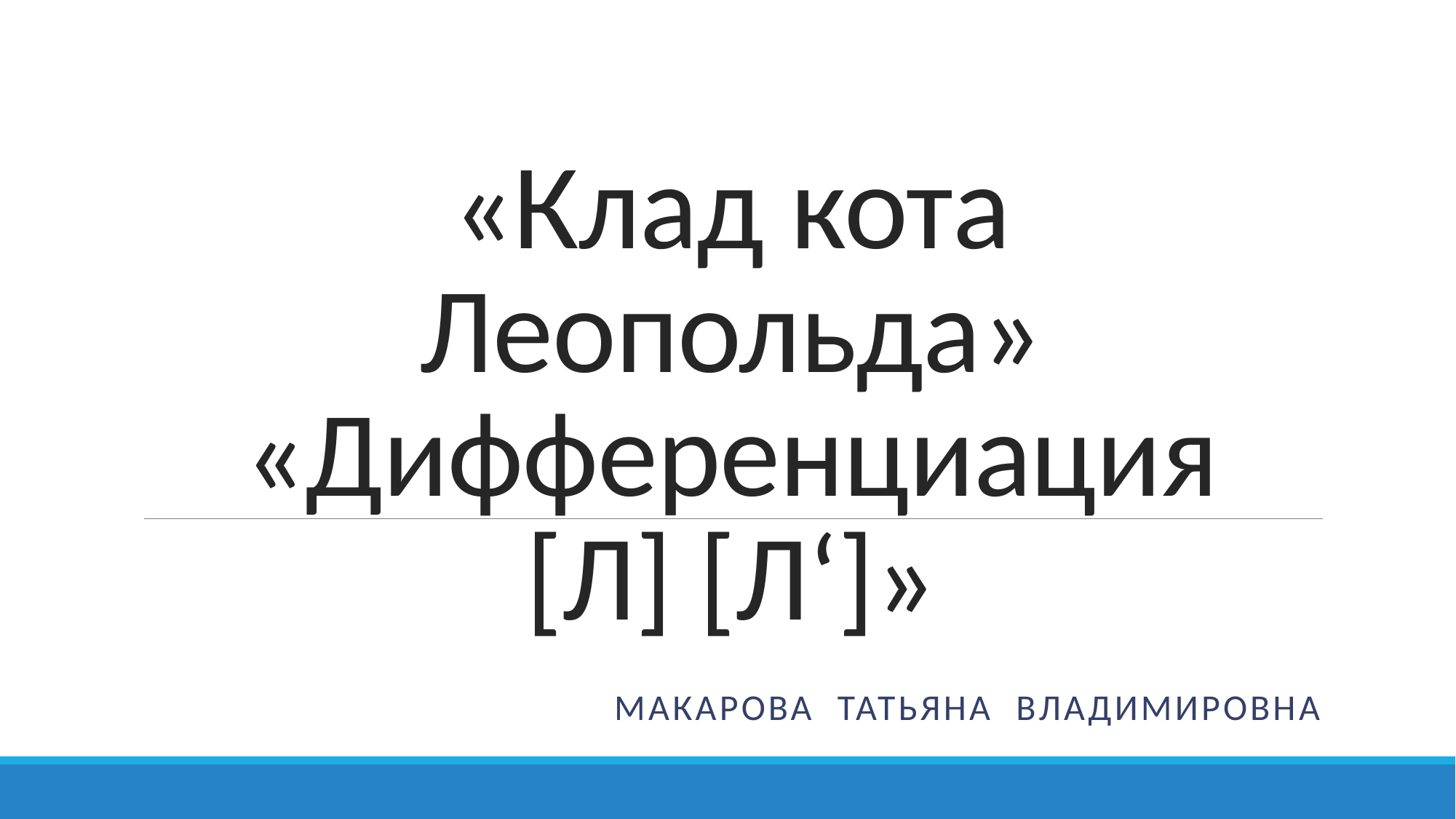

# «Клад кота Леопольда» «Дифференциация [Л] [Л‘]»
Макарова  Татьяна  Владимировна